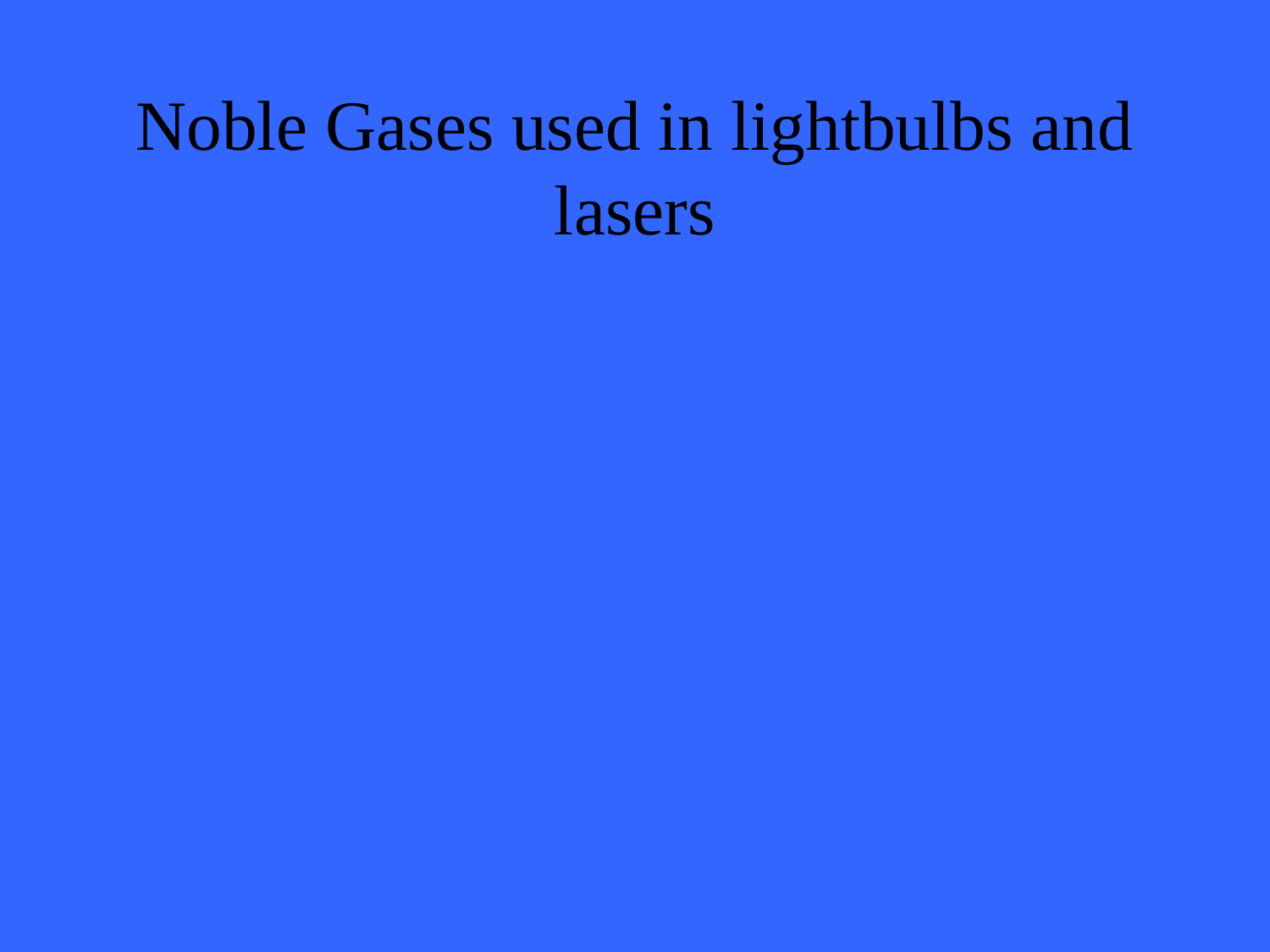

# Noble Gases used in lightbulbs and lasers